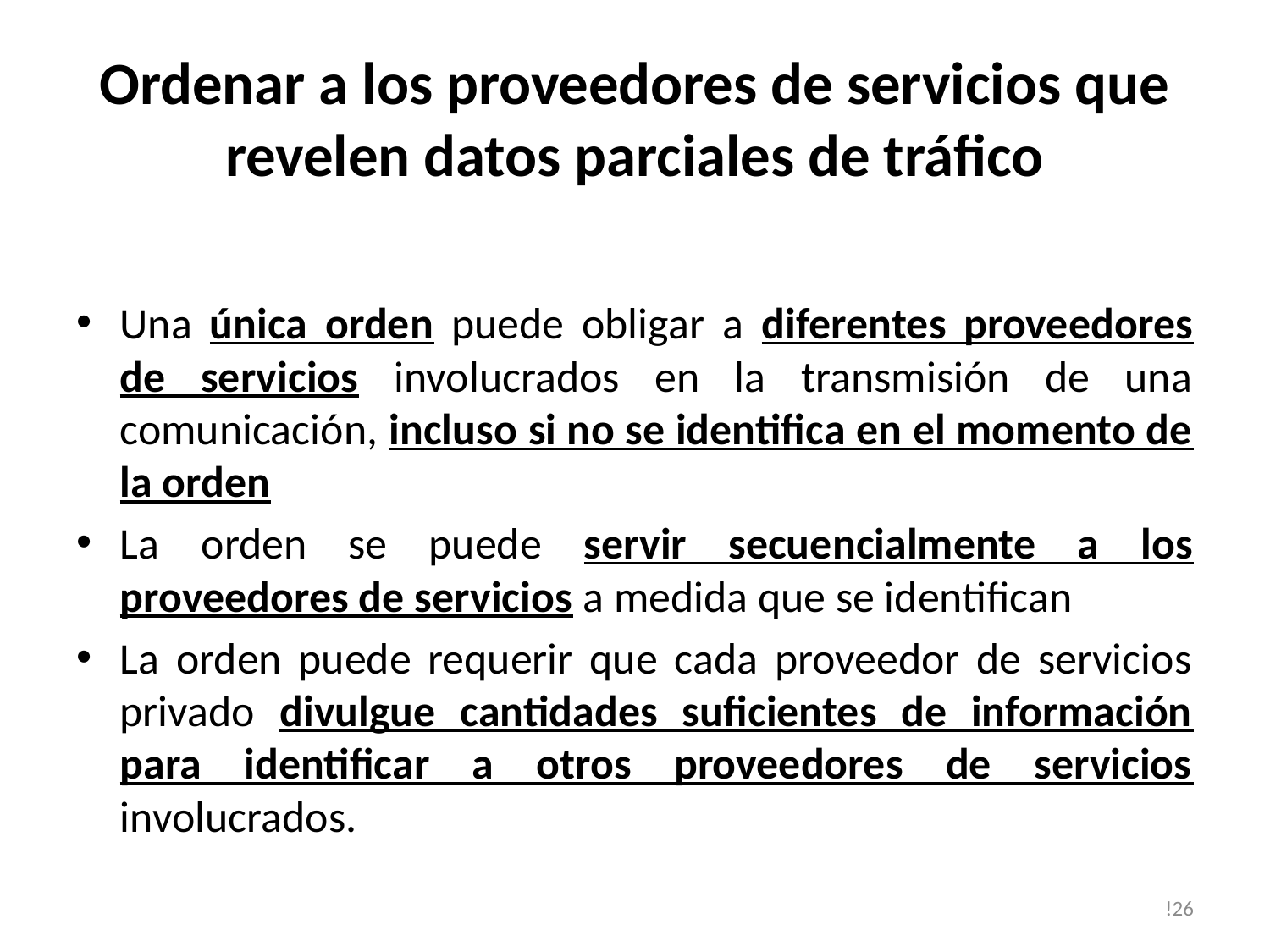

# Ordenar a los proveedores de servicios que revelen datos parciales de tráfico
Una única orden puede obligar a diferentes proveedores de servicios involucrados en la transmisión de una comunicación, incluso si no se identifica en el momento de la orden
La orden se puede servir secuencialmente a los proveedores de servicios a medida que se identifican
La orden puede requerir que cada proveedor de servicios privado divulgue cantidades suficientes de información para identificar a otros proveedores de servicios involucrados.
!26